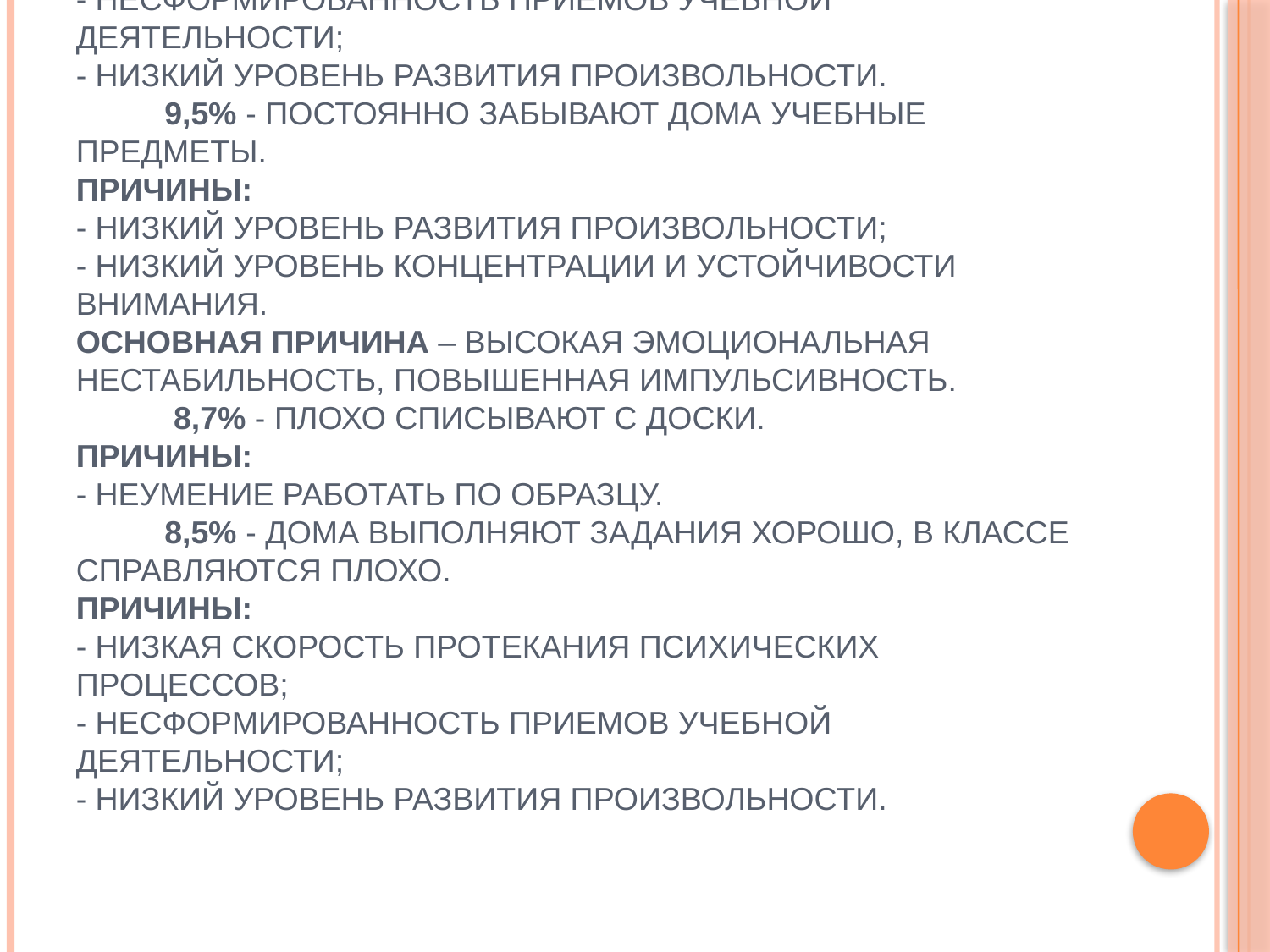

# 9,6% - не справляются с заданиями для самостоятельной работы. Причины: - несформированность приемов учебной деятельности; - низкий уровень развития произвольности. 9,5% - постоянно забывают дома учебные предметы. Причины: - низкий уровень развития произвольности; - низкий уровень концентрации и устойчивости внимания. Основная причина – высокая эмоциональная нестабильность, повышенная импульсивность. 8,7% - плохо списывают с доски. Причины: - неумение работать по образцу. 8,5% - дома выполняют задания хорошо, в классе справляются плохо. Причины: - низкая скорость протекания психических процессов; - несформированность приемов учебной деятельности; - низкий уровень развития произвольности.